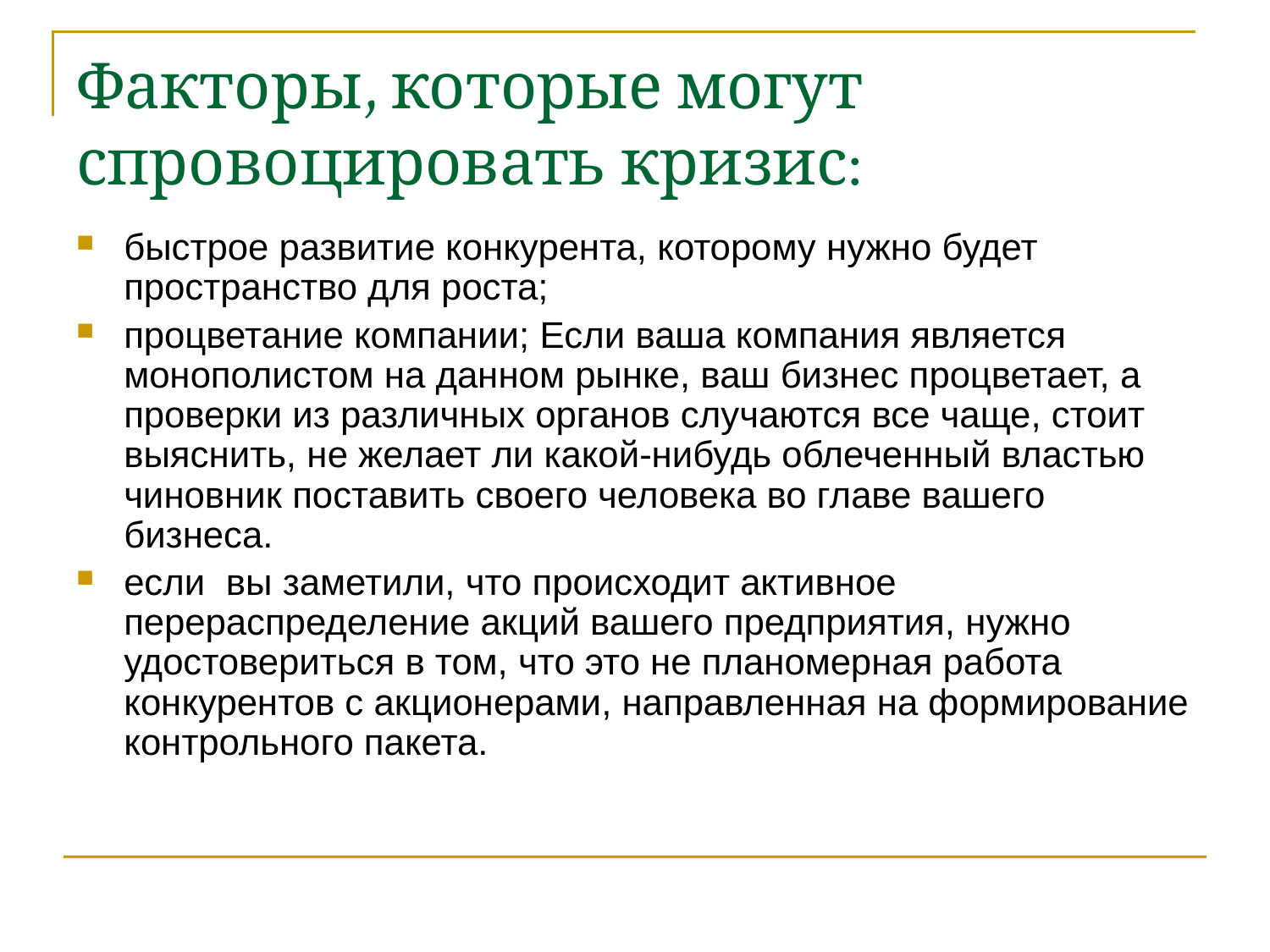

Факторы, которые могут спровоцировать кризис:
быстрое развитие конкурента, которому нужно будет пространство для роста;
процветание компании; Если ваша компания является монополистом на данном рынке, ваш бизнес процветает, а проверки из различных органов случаются все чаще, стоит выяснить, не желает ли какой-нибудь облеченный властью чиновник поставить своего человека во главе вашего бизнеса.
если  вы заметили, что происходит активное перераспределение акций вашего предприятия, нужно удостовериться в том, что это не планомерная работа конкурентов с акционерами, направленная на формирование контрольного пакета.